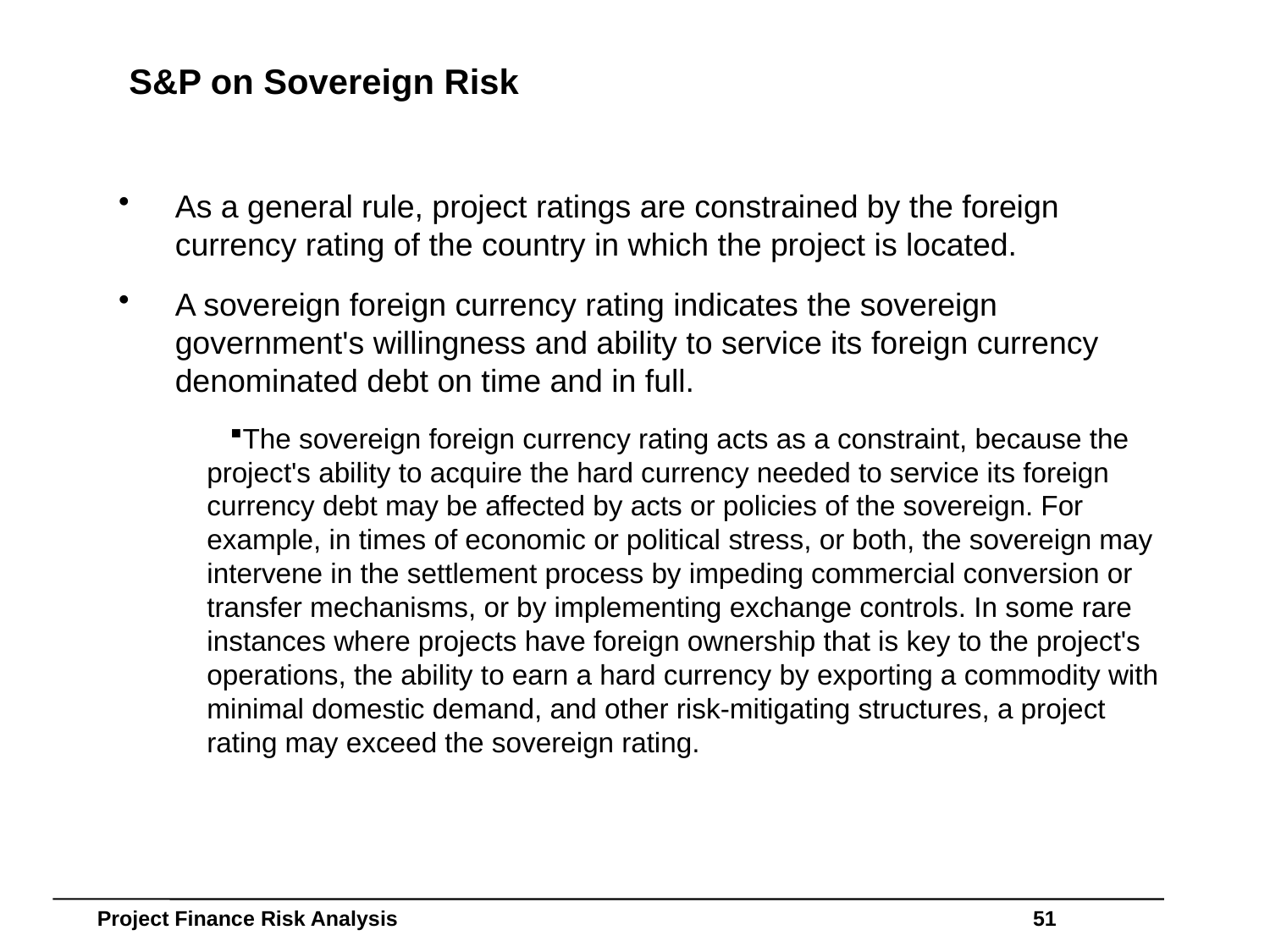

# S&P on Sovereign Risk
As a general rule, project ratings are constrained by the foreign currency rating of the country in which the project is located.
A sovereign foreign currency rating indicates the sovereign government's willingness and ability to service its foreign currency denominated debt on time and in full.
The sovereign foreign currency rating acts as a constraint, because the project's ability to acquire the hard currency needed to service its foreign currency debt may be affected by acts or policies of the sovereign. For example, in times of economic or political stress, or both, the sovereign may intervene in the settlement process by impeding commercial conversion or transfer mechanisms, or by implementing exchange controls. In some rare instances where projects have foreign ownership that is key to the project's operations, the ability to earn a hard currency by exporting a commodity with minimal domestic demand, and other risk-mitigating structures, a project rating may exceed the sovereign rating.